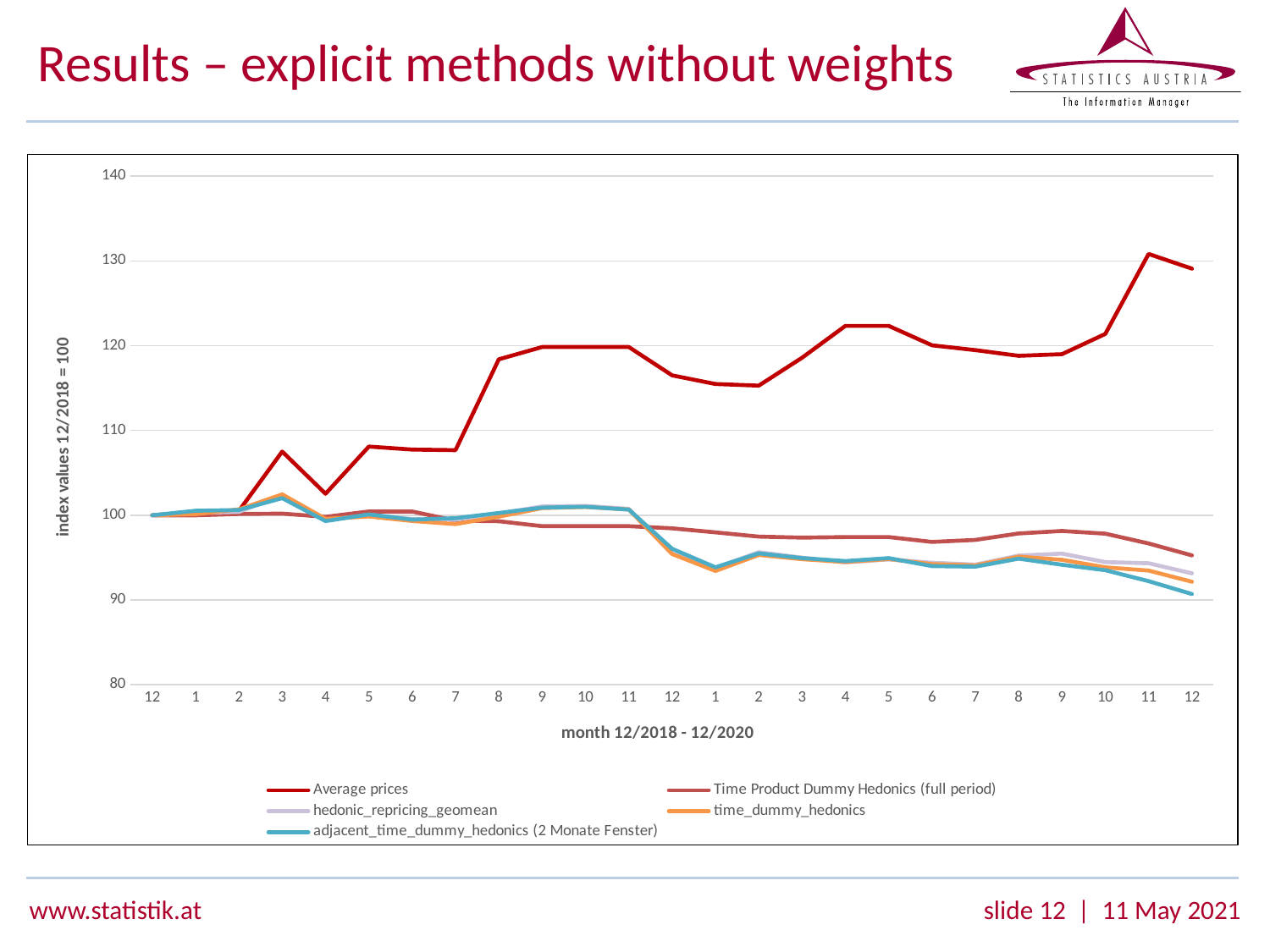

# Results – explicit methods without weights

### Chart

| Category | Average prices | Time Product Dummy Hedonics (full period) | hedonic_repricing_geomean | time_dummy_hedonics | adjacent_time_dummy_hedonics (2 Monate Fenster) |
|---|---|---|---|---|---|
| 12 | 100.0 | 100.0 | 100.0 | 100.0 | 100.0 |
| 1 | 100.361 | 99.996 | 100.268 | 100.127 | 100.536 |
| 2 | 100.517 | 100.151 | 100.401 | 100.699 | 100.618 |
| 3 | 107.509 | 100.192 | 102.394 | 102.464 | 102.021 |
| 4 | 102.539 | 99.817 | 99.398 | 99.583 | 99.317 |
| 5 | 108.108 | 100.449 | 100.051 | 99.856 | 100.106 |
| 6 | 107.749 | 100.448 | 99.547 | 99.328 | 99.487 |
| 7 | 107.677 | 99.366 | 99.471 | 98.965 | 99.658 |
| 8 | 118.396 | 99.3 | 100.193 | 99.834 | 100.268 |
| 9 | 119.842 | 98.708 | 101.049 | 100.849 | 100.9 |
| 10 | 119.842 | 98.708 | 101.106 | 100.975 | 101.001 |
| 11 | 119.842 | 98.708 | 100.752 | 100.679 | 100.671 |
| 12 | 116.498 | 98.46 | 95.486 | 95.42 | 96.043 |
| 1 | 115.48 | 97.98 | 93.795 | 93.432 | 93.866 |
| 2 | 115.287 | 97.483 | 95.647 | 95.314 | 95.503 |
| 3 | 118.581 | 97.365 | 95.003 | 94.819 | 94.948 |
| 4 | 122.337 | 97.431 | 94.435 | 94.485 | 94.597 |
| 5 | 122.337 | 97.431 | 94.785 | 94.837 | 94.944 |
| 6 | 120.049 | 96.859 | 94.402 | 94.238 | 94.003 |
| 7 | 119.475 | 97.095 | 94.178 | 94.088 | 93.938 |
| 8 | 118.806 | 97.854 | 95.244 | 95.125 | 94.878 |
| 9 | 118.999 | 98.145 | 95.475 | 94.744 | 94.161 |
| 10 | 121.391 | 97.831 | 94.474 | 93.857 | 93.519 |
| 11 | 130.821 | 96.675 | 94.338 | 93.482 | 92.226 |
| 12 | 129.091 | 95.261 | 93.151 | 92.156 | 90.708 |